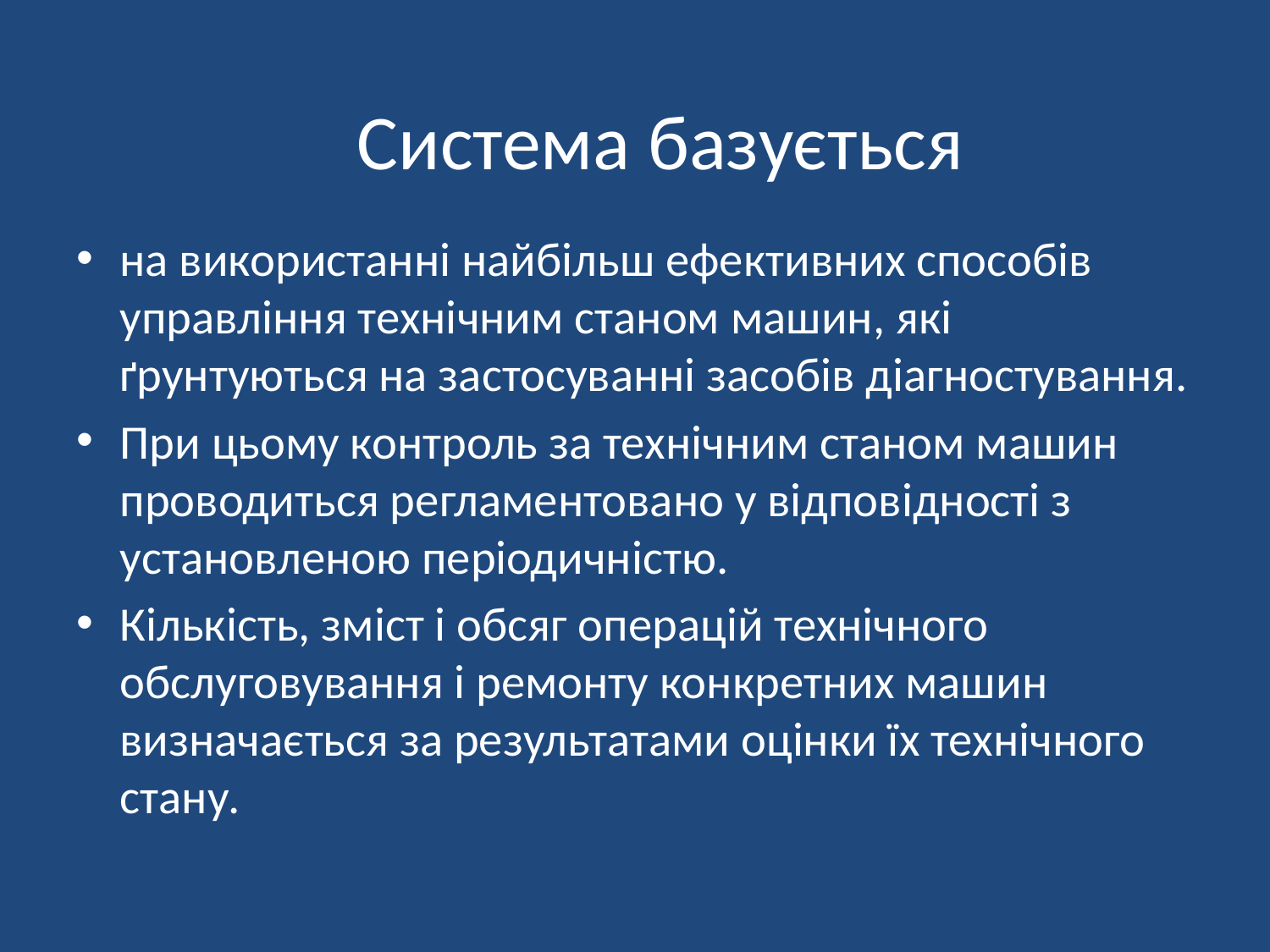

# Система базується
на використанні найбільш ефективних способів управління технічним станом машин, які ґрунтуються на застосуванні засобів діагностування.
При цьому контроль за технічним станом машин проводиться регламентовано у відповідності з установленою періодичністю.
Кількість, зміст і обсяг операцій технічного обслуговування і ремонту конкретних машин визначається за результатами оцінки їх технічного стану.